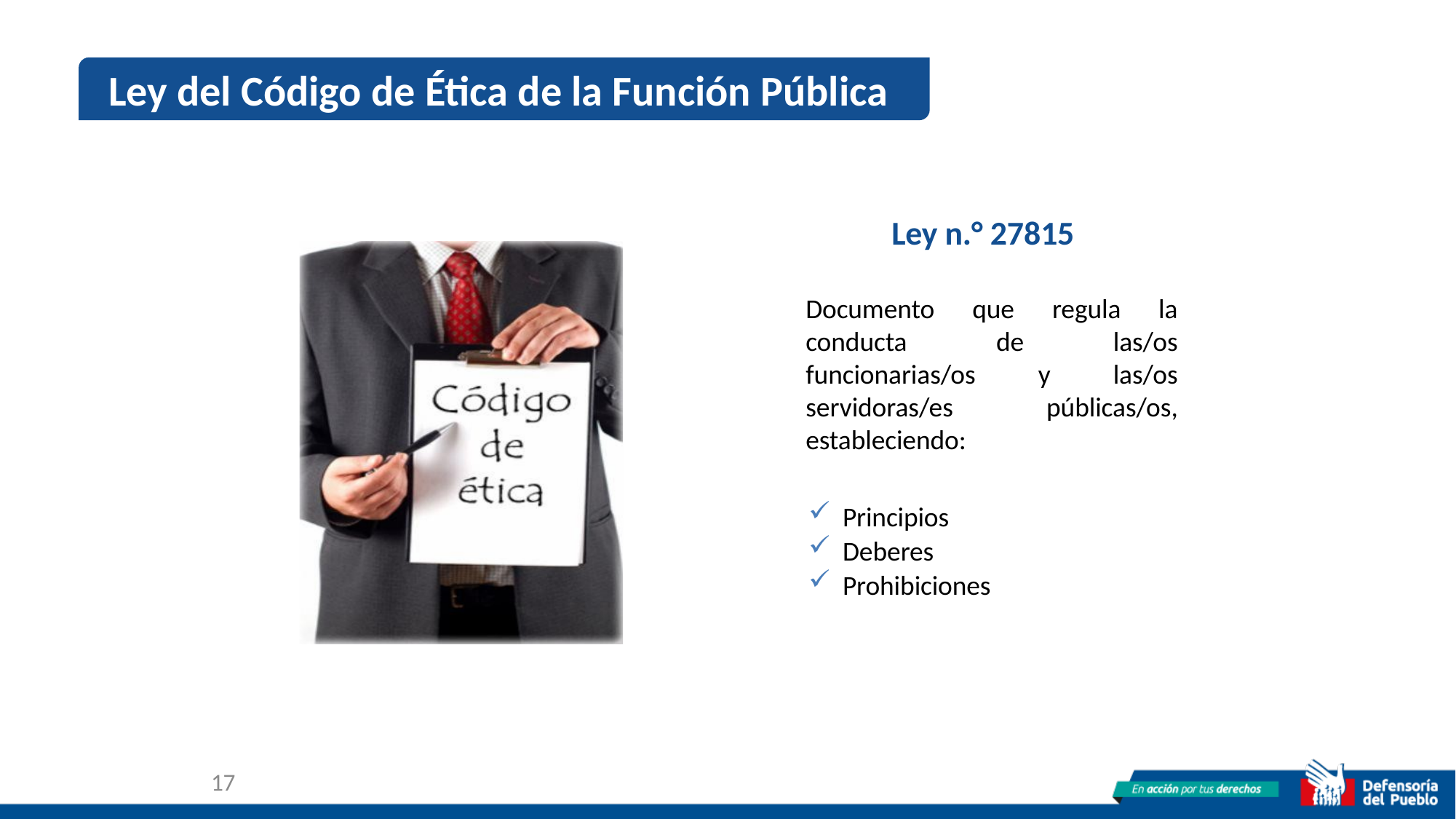

Ley del Código de Ética de la Función Pública
Ley n.° 27815

Documento que regula la conducta de las/os funcionarias/os y las/os servidoras/es públicas/os, estableciendo:
Principios
Deberes
Prohibiciones
17